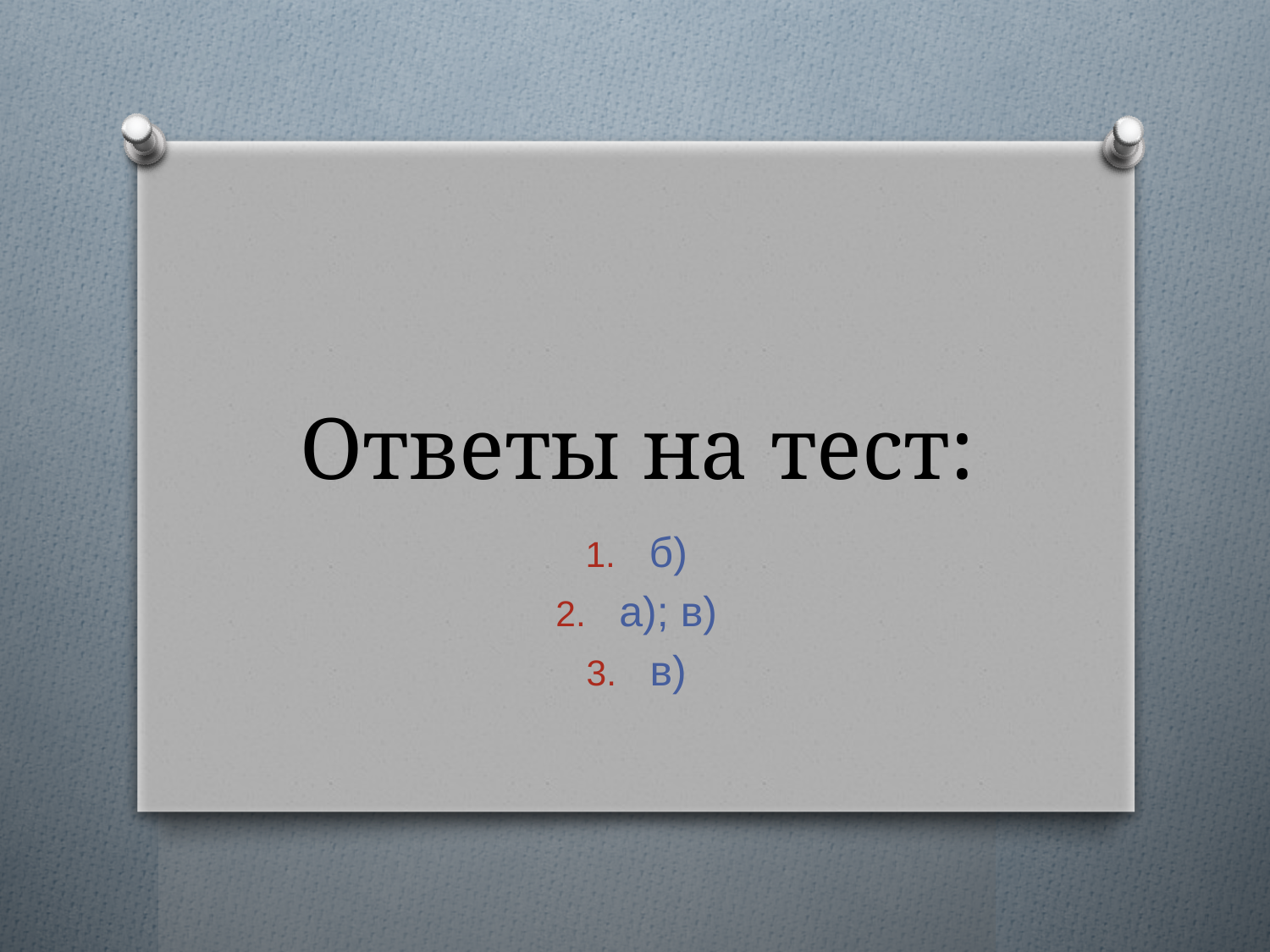

# Ответы на тест:
б)
а); в)
в)